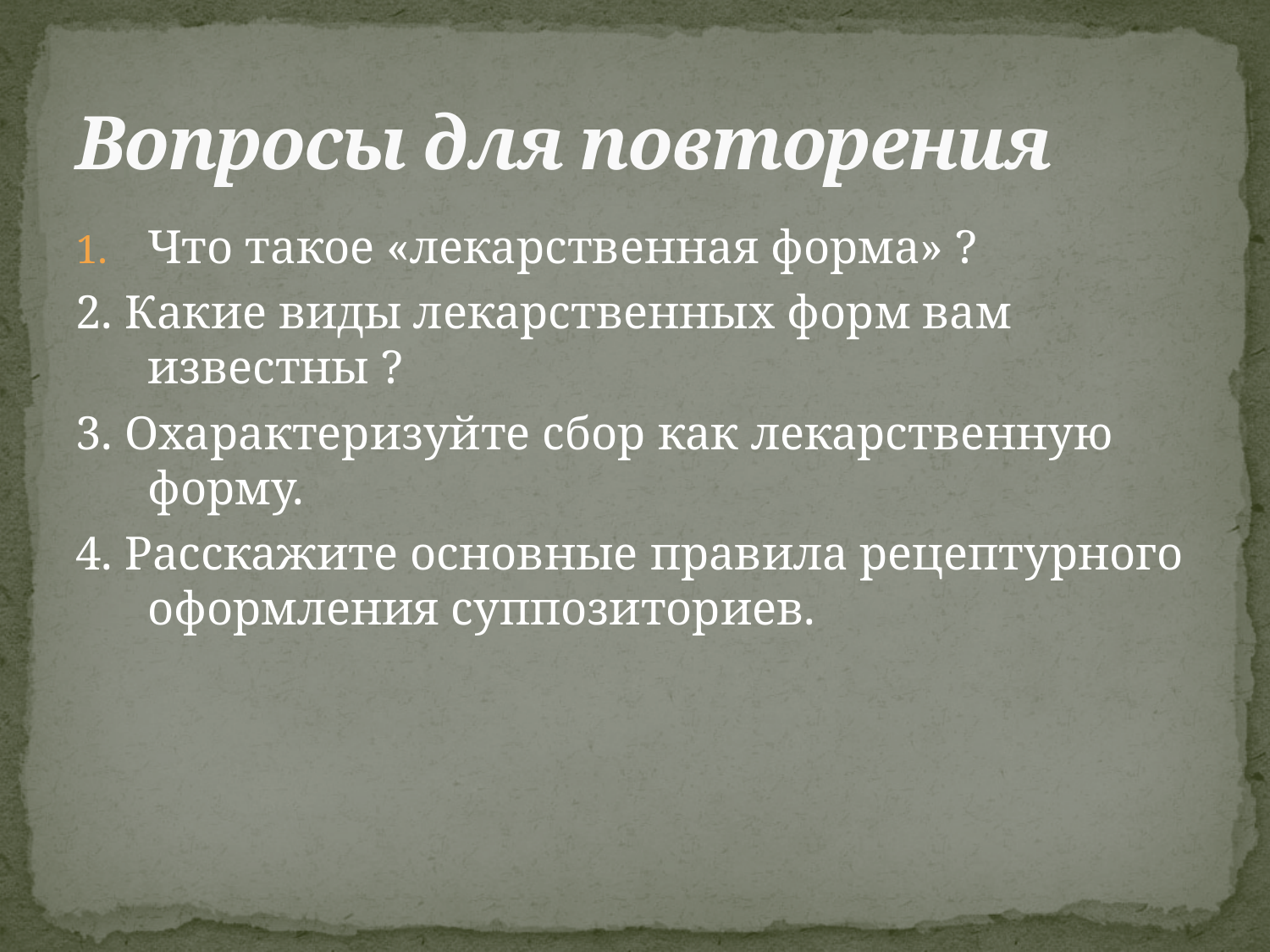

# Вопросы для повторения
Что такое «лекарственная форма» ?
2. Какие виды лекарственных форм вам известны ?
3. Охарактеризуйте сбор как лекарственную форму.
4. Расскажите основные правила рецептурного оформления суппозиториев.